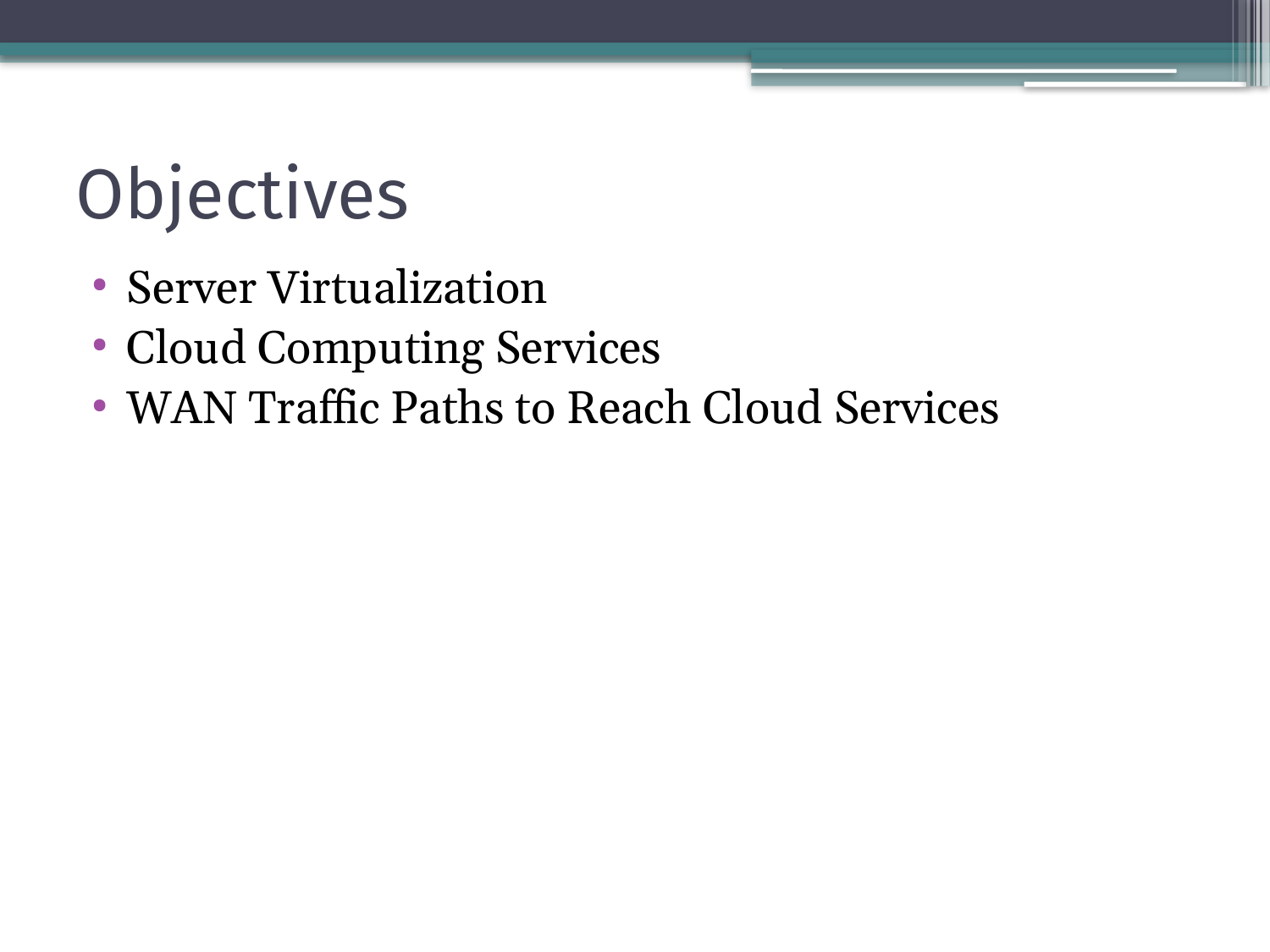

# Objectives
Server Virtualization
Cloud Computing Services
WAN Traffic Paths to Reach Cloud Services